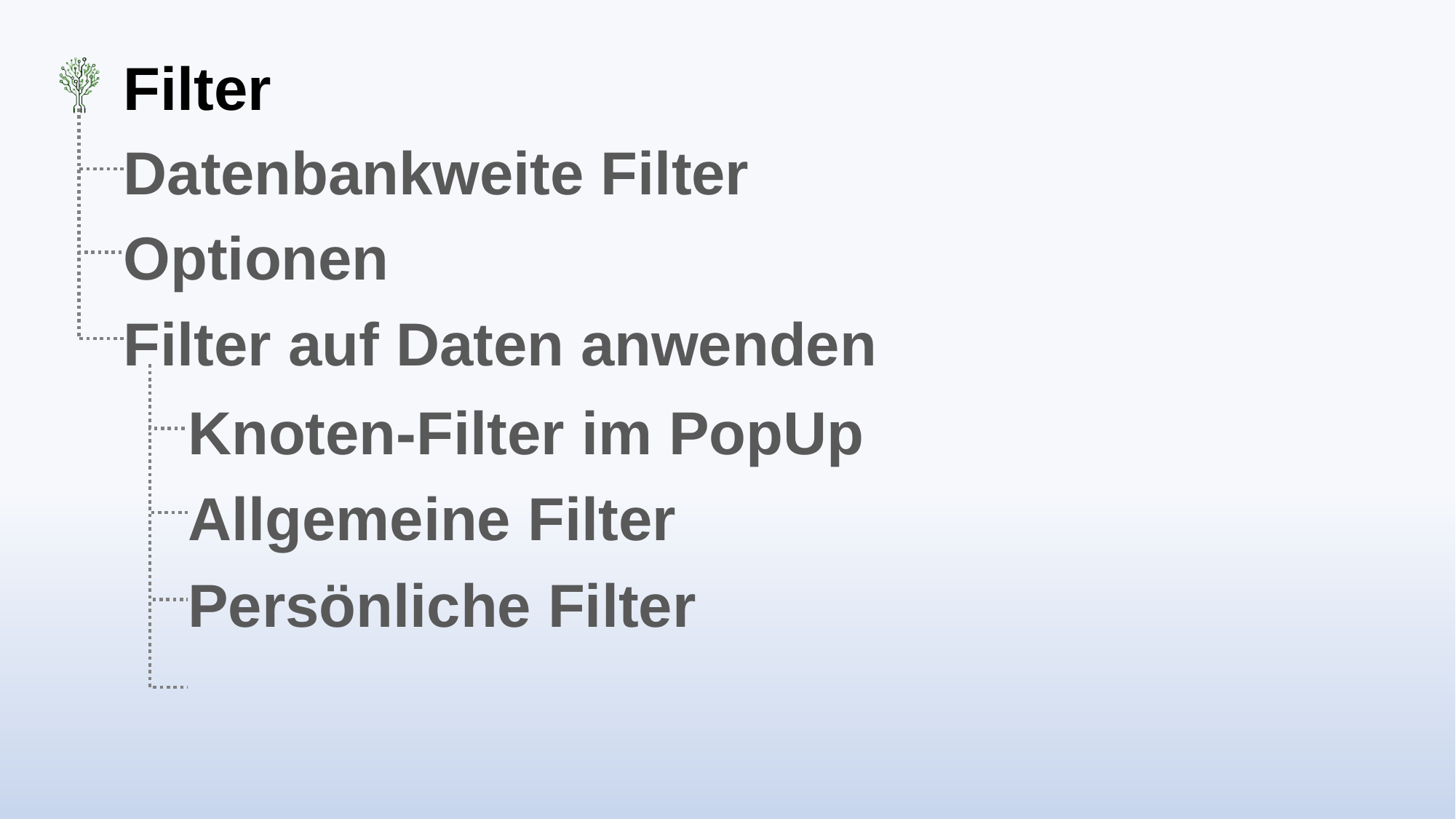

# Filter

Datenbankweite Filter
Optionen
Filter auf Daten anwenden
Knoten-Filter im PopUp
Allgemeine Filter
Persönliche Filter
Benutzerdefiniert filtern